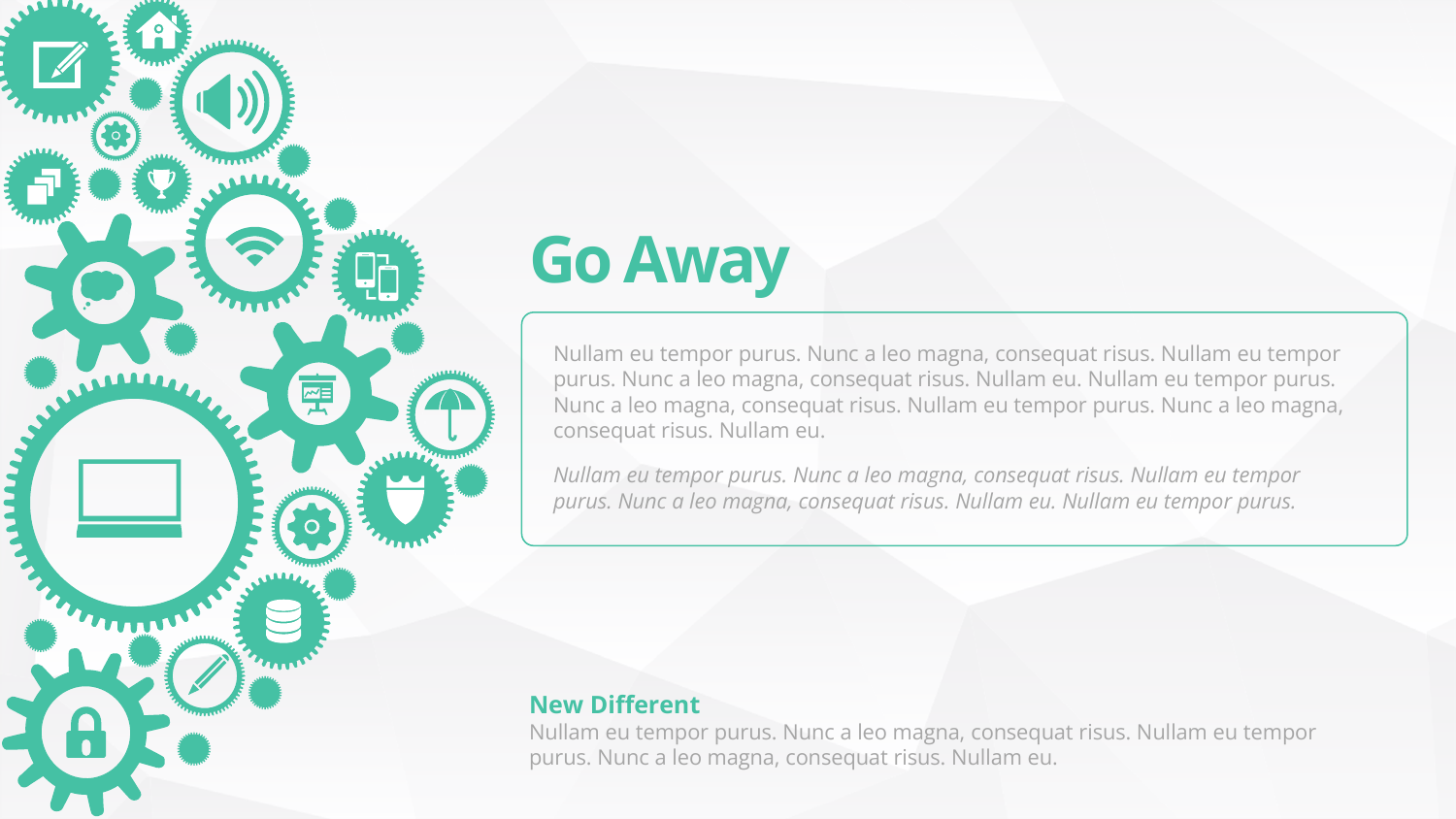

Go Away

Nullam eu tempor purus. Nunc a leo magna, consequat risus. Nullam eu tempor purus. Nunc a leo magna, consequat risus. Nullam eu. Nullam eu tempor purus. Nunc a leo magna, consequat risus. Nullam eu tempor purus. Nunc a leo magna, consequat risus. Nullam eu.

Nullam eu tempor purus. Nunc a leo magna, consequat risus. Nullam eu tempor purus. Nunc a leo magna, consequat risus. Nullam eu. Nullam eu tempor purus.

New Different
Nullam eu tempor purus. Nunc a leo magna, consequat risus. Nullam eu tempor purus. Nunc a leo magna, consequat risus. Nullam eu.